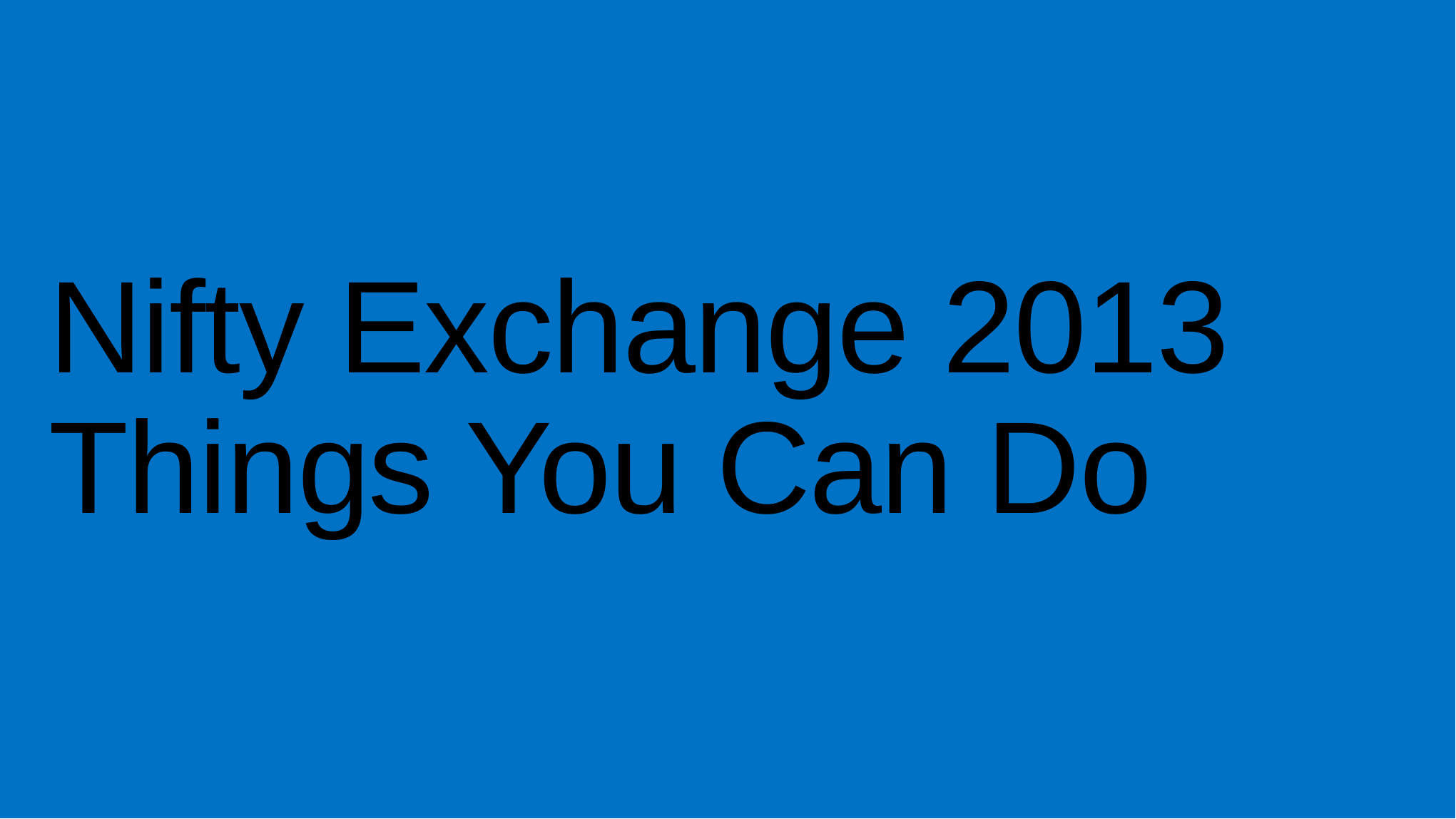

# Nifty Exchange 2013 Things You Can Do